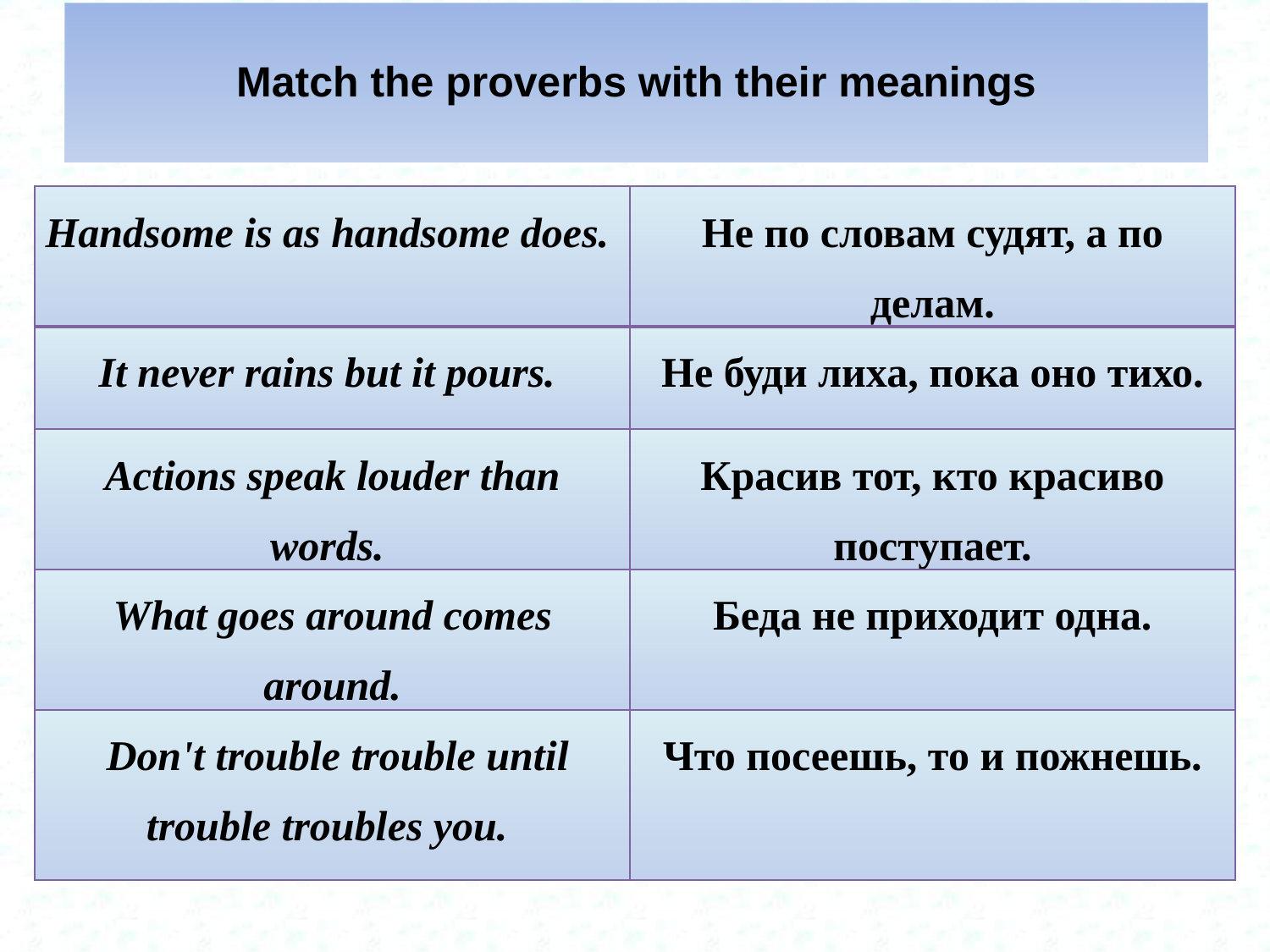

# Match the proverbs with their meanings
| Handsome is as handsome does. | Не по словам судят, а по делам. |
| --- | --- |
| It never rains but it pours. | Не буди лиха, пока оно тихо. |
| Actions speak louder than words. | Красив тот, кто красиво поступает. |
| What goes around comes around. | Беда не приходит одна. |
| Don't trouble trouble until trouble troubles you. | Что посеешь, то и пожнешь. |